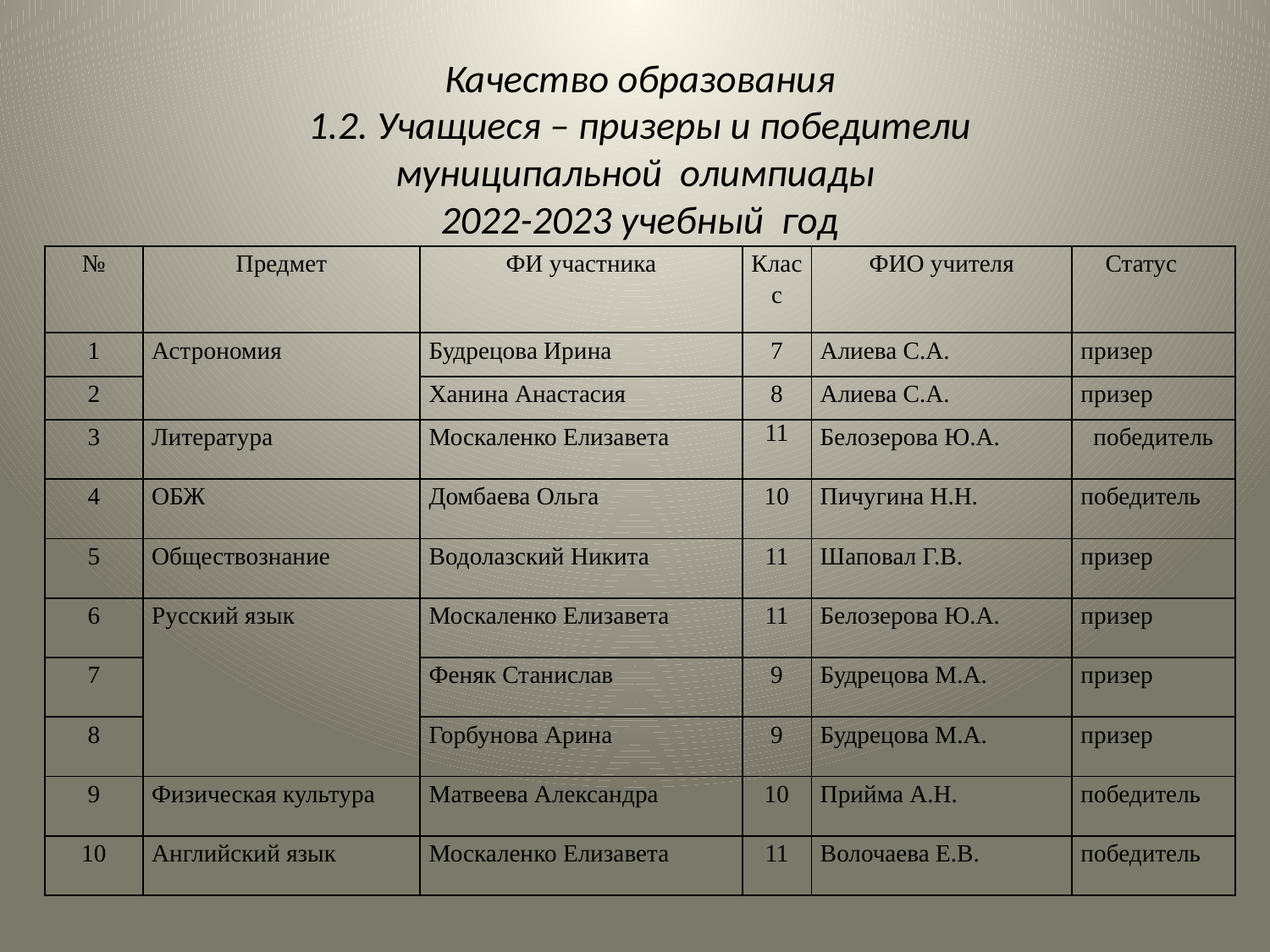

# Качество образования 1.2. Учащиеся – призеры и победители муниципальной  олимпиады 2022-2023 учебный  год
| № | Предмет | ФИ участника | Класс | ФИО учителя | Статус |
| --- | --- | --- | --- | --- | --- |
| 1 | Астрономия | Будрецова Ирина | 7 | Алиева С.А. | призер |
| 2 |  | Ханина Анастасия | 8 | Алиева С.А. | призер |
| 3 | Литература | Москаленко Елизавета | 11 | Белозерова Ю.А. | победитель |
| 4 | ОБЖ | Домбаева Ольга | 10 | Пичугина Н.Н. | победитель |
| 5 | Обществознание | Водолазский Никита | 11 | Шаповал Г.В. | призер |
| 6 | Русский язык | Москаленко Елизавета | 11 | Белозерова Ю.А. | призер |
| 7 |  | Феняк Станислав | 9 | Будрецова М.А. | призер |
| 8 |  | Горбунова Арина | 9 | Будрецова М.А. | призер |
| 9 | Физическая культура | Матвеева Александра | 10 | Прийма А.Н. | победитель |
| 10 | Английский язык | Москаленко Елизавета | 11 | Волочаева Е.В. | победитель |